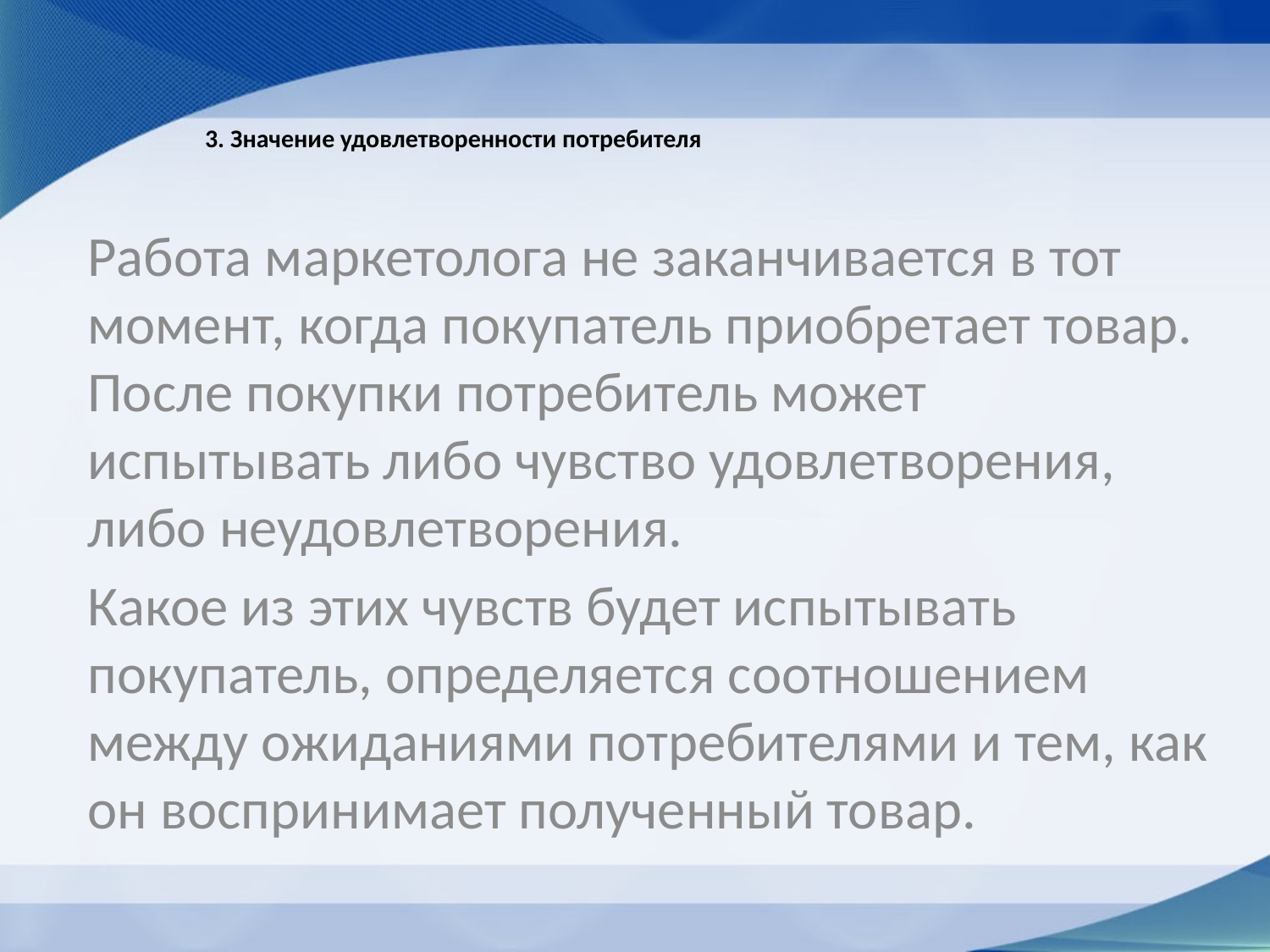

# 3. Значение удовлетворенности потребителя
Работа маркетолога не заканчивается в тот момент, когда покупатель приобретает товар. После покупки потребитель может испытывать либо чувство удовлетворения, либо неудовлетворения.
Какое из этих чувств будет испытывать покупатель, определяется соотношением между ожиданиями потребителями и тем, как он воспринимает полученный товар.